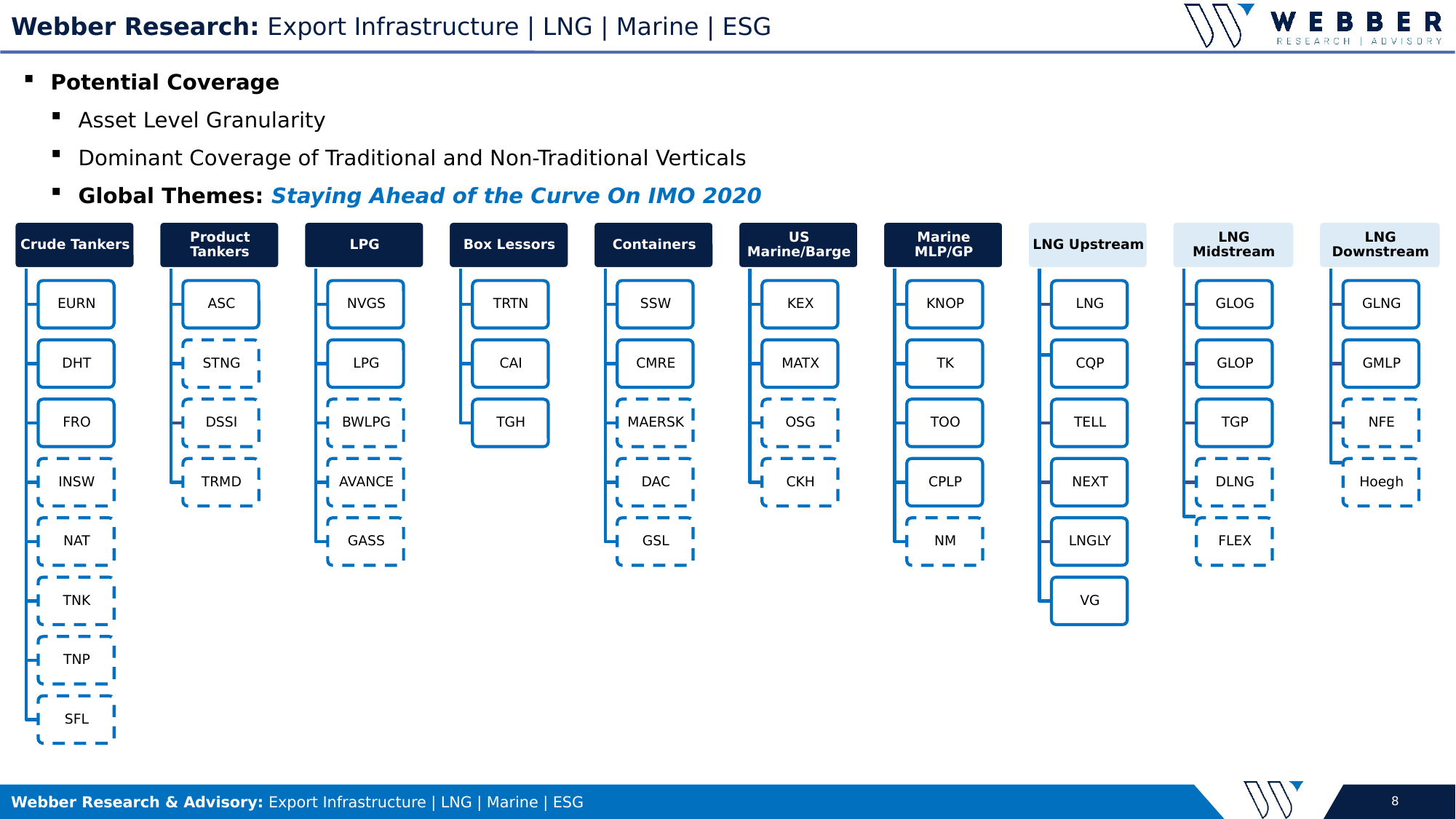

Potential Coverage
Asset Level Granularity
Dominant Coverage of Traditional and Non-Traditional Verticals
Global Themes: Staying Ahead of the Curve On IMO 2020
Crude Tankers
EURN
DHT
FRO
INSW
NAT
TNK
TNP
SFL
Product Tankers
ASC
STNG
DSSI
TRMD
LPG
NVGS
LPG
BWLPG
AVANCE
GASS
Box Lessors
TRTN
CAI
TGH
Containers
SSW
CMRE
MAERSK
DAC
GSL
US Marine/Barge
KEX
MATX
OSG
CKH
Marine MLP/GP
KNOP
TK
TOO
CPLP
NM
LNG Upstream
LNG
CQP
TELL
NEXT
LNGLY
VG
LNG Midstream
GLOG
GLOP
TGP
DLNG
FLEX
LNG Downstream
GLNG
GMLP
NFE
Hoegh